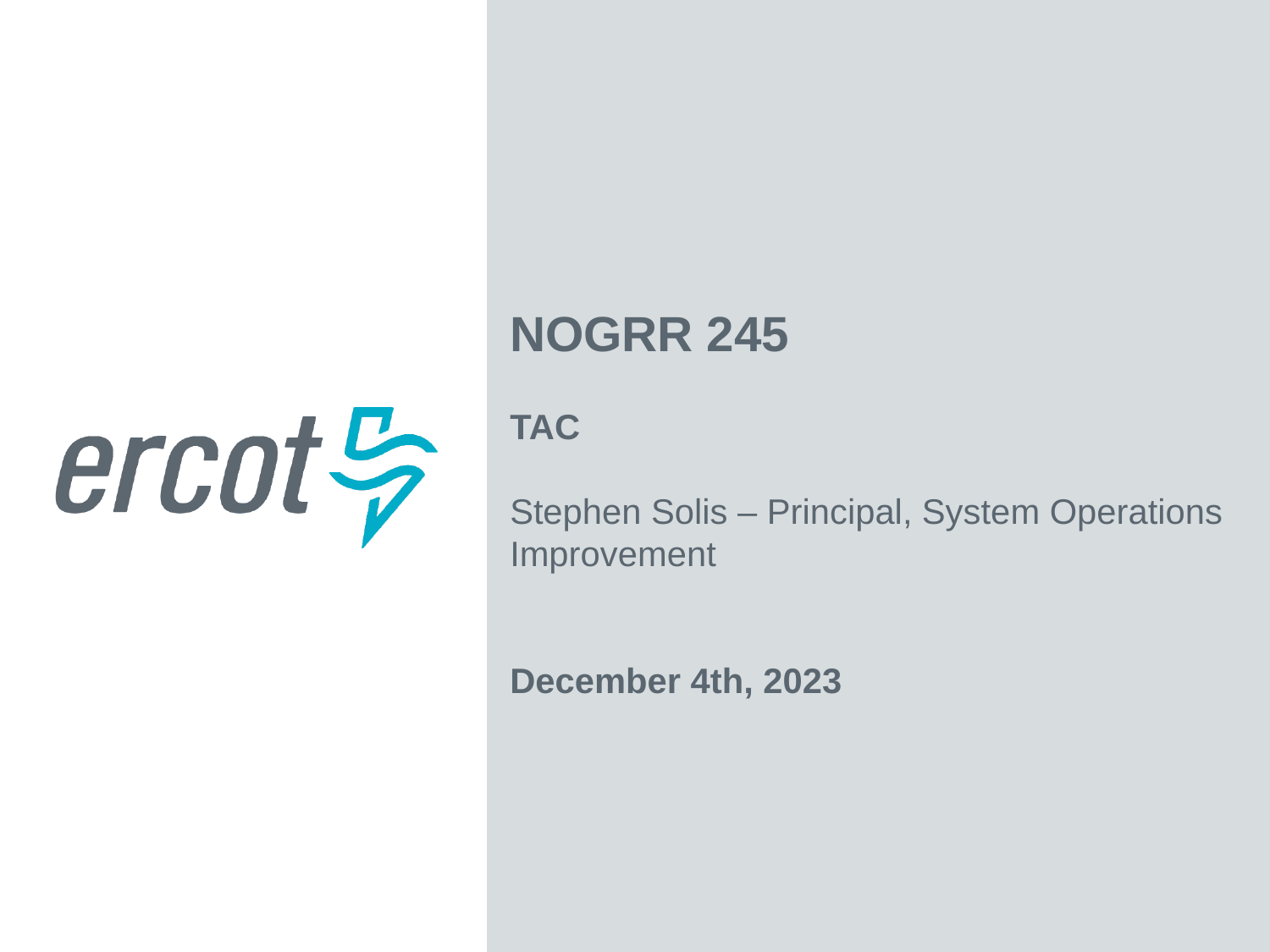

NOGRR 245

TAC

Stephen Solis – Principal, System Operations Improvement

December 4th, 2023